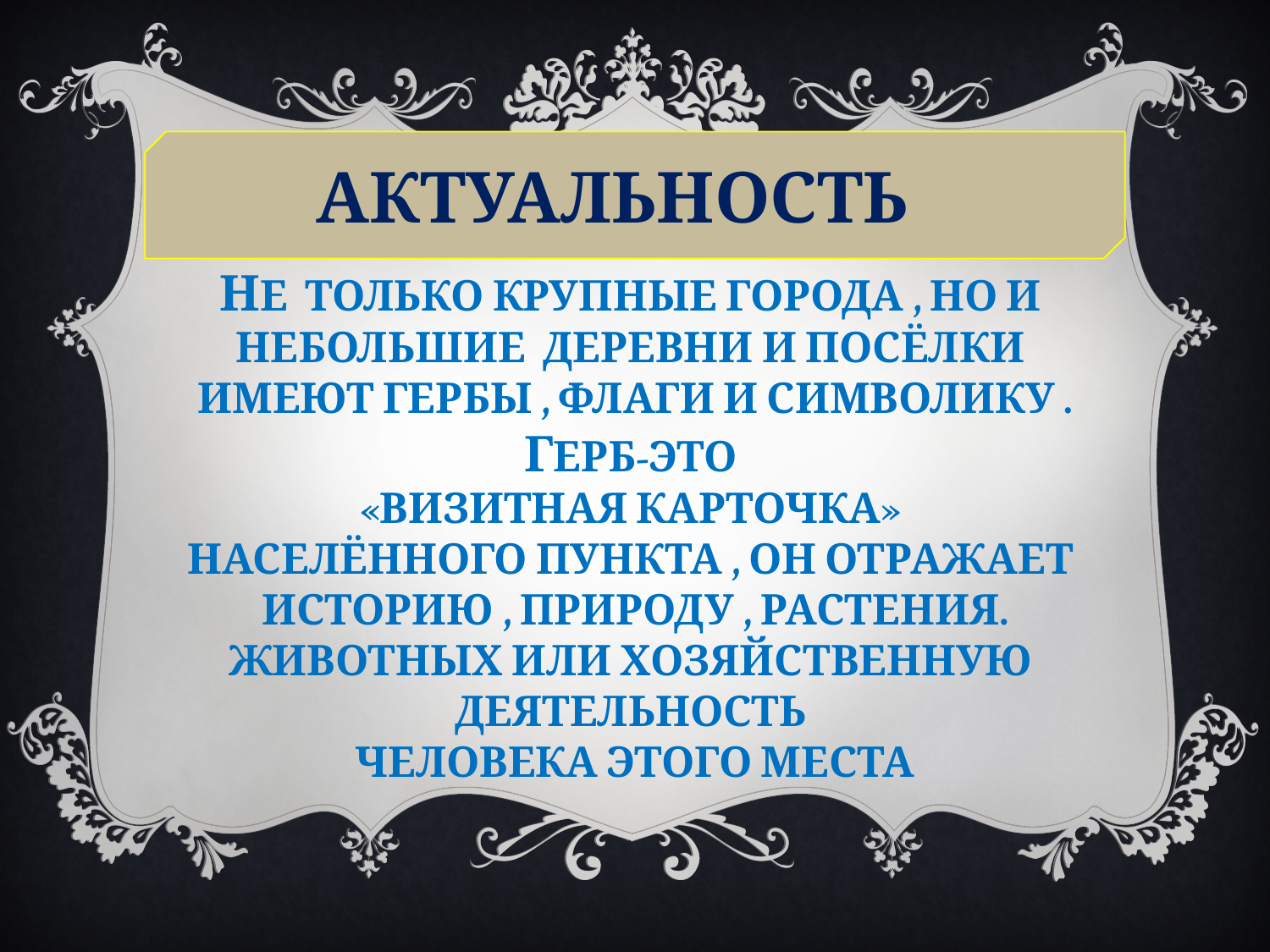

Актуальность
Не  только крупные города , но и
Небольшие  Деревни и посёлки
имеют гербы , флаги и Символику .
Герб-это
«визитная карточка»
Населённого пункта , он отражает
Историю , природу , растения.
Животных или хозяйственную
деятельность
человека этого места